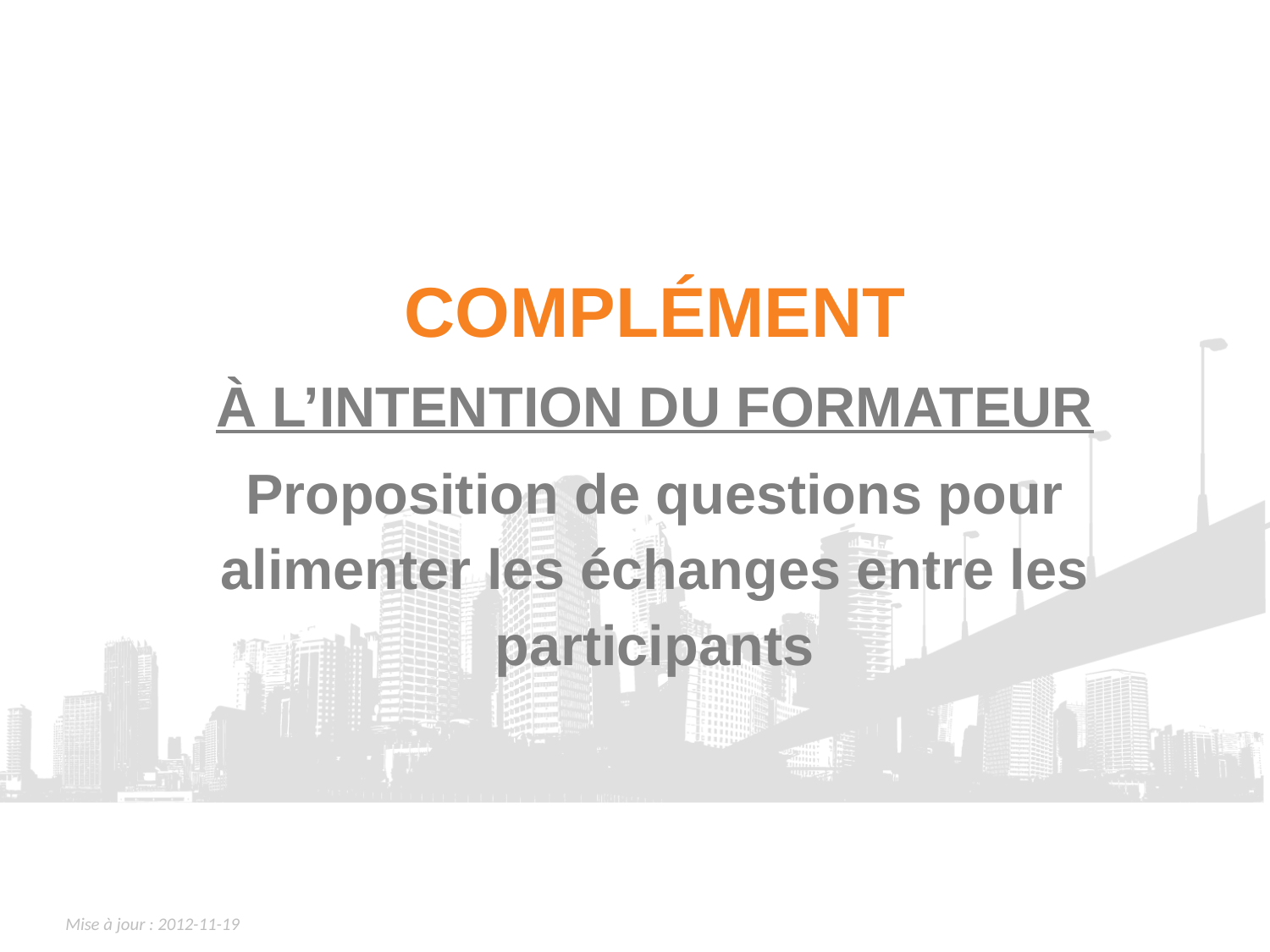

COMPLÉMENT
À L’INTENTION DU FORMATEUR
Proposition de questions pour alimenter les échanges entre les participants
Mise à jour : 2012-11-19